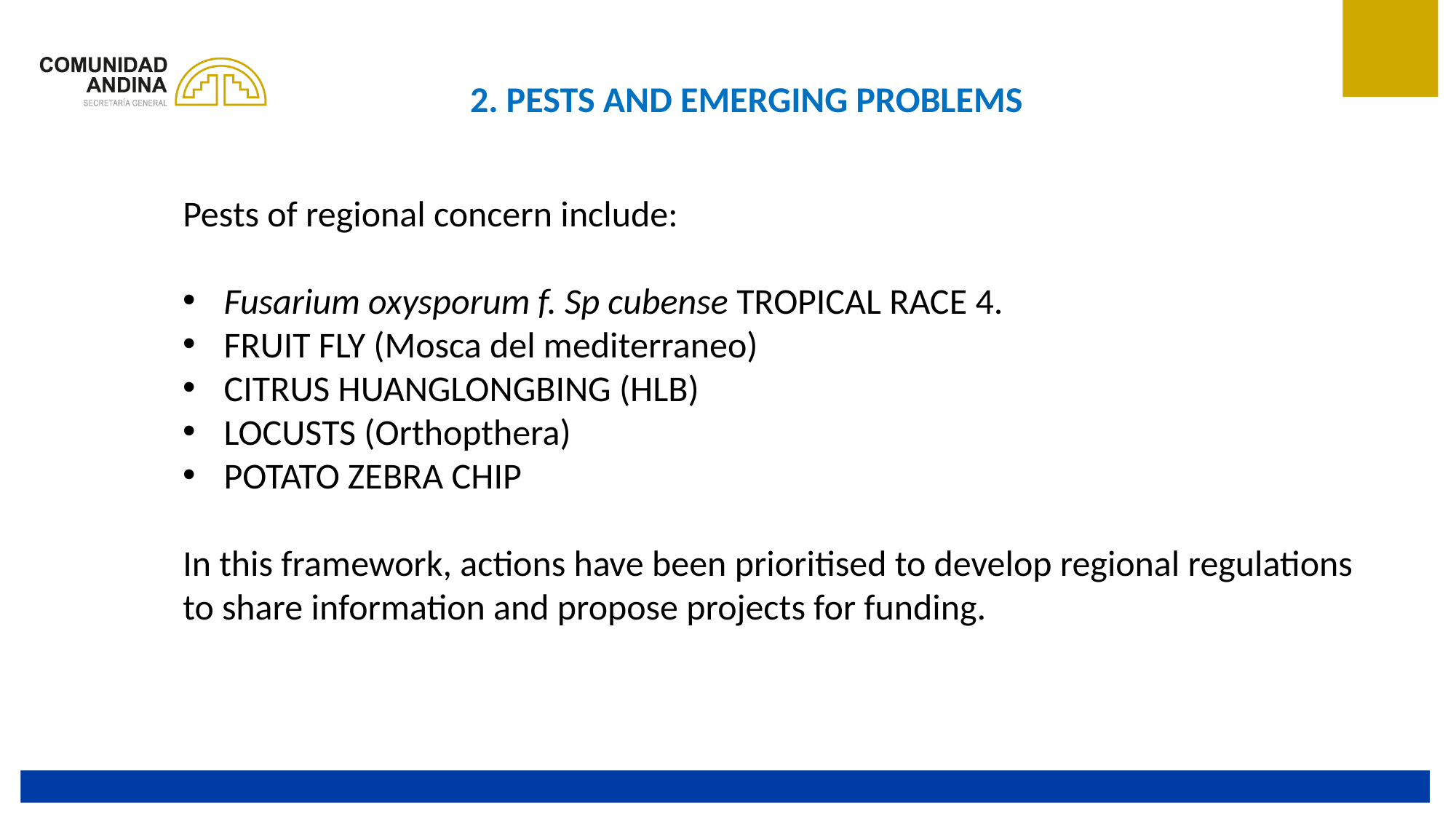

2. PESTS AND EMERGING PROBLEMS
Pests of regional concern include:

Fusarium oxysporum f. Sp cubense TROPICAL RACE 4.
FRUIT FLY (Mosca del mediterraneo)
CITRUS HUANGLONGBING (HLB)
LOCUSTS (Orthopthera)
POTATO ZEBRA CHIP

In this framework, actions have been prioritised to develop regional regulations to share information and propose projects for funding.